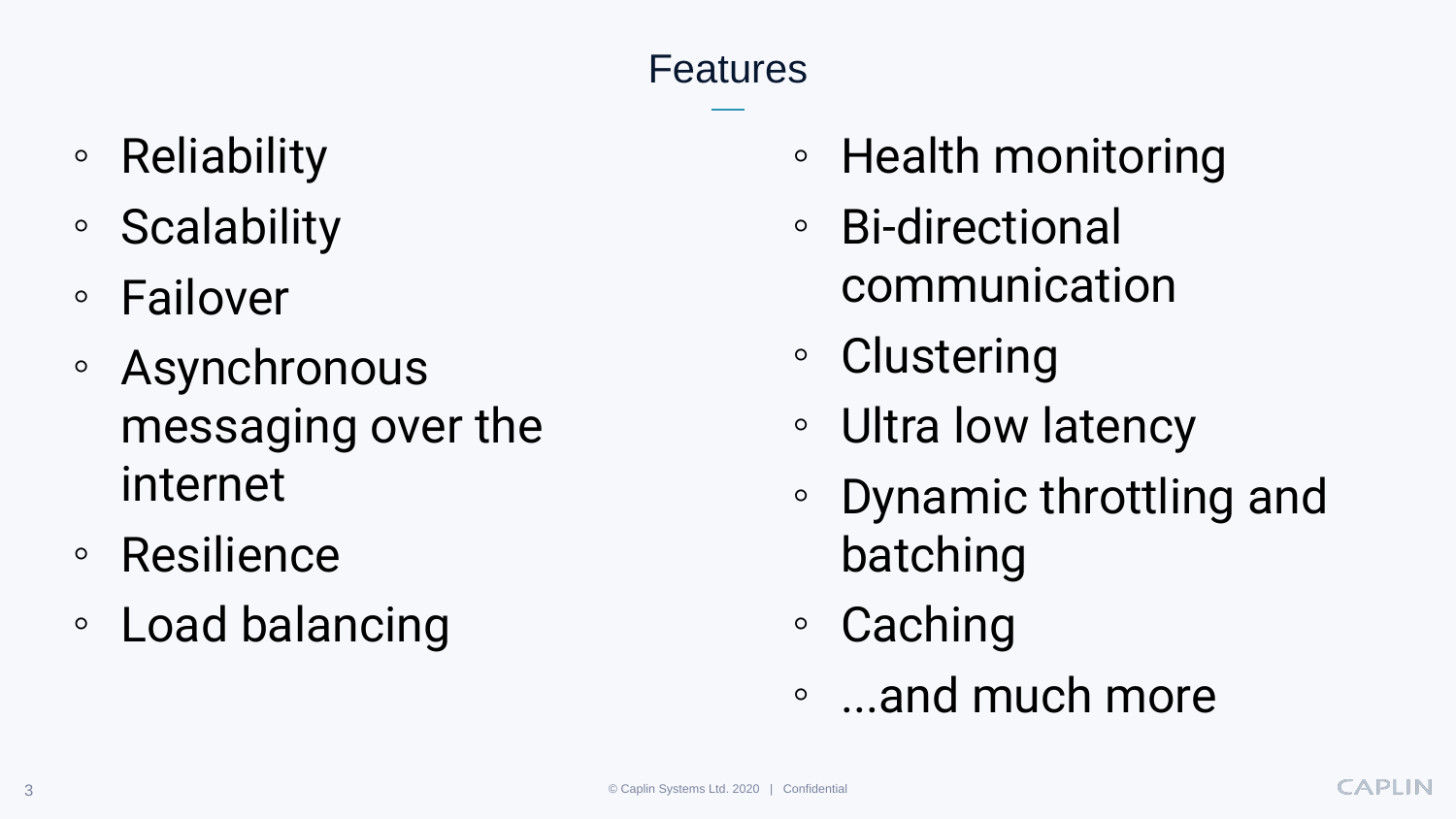

# Features

Reliability
Scalability
Failover
Asynchronous messaging over the internet
Resilience
Load balancing

Health monitoring
Bi-directional communication
Clustering
Ultra low latency
Dynamic throttling and batching
Caching
...and much more